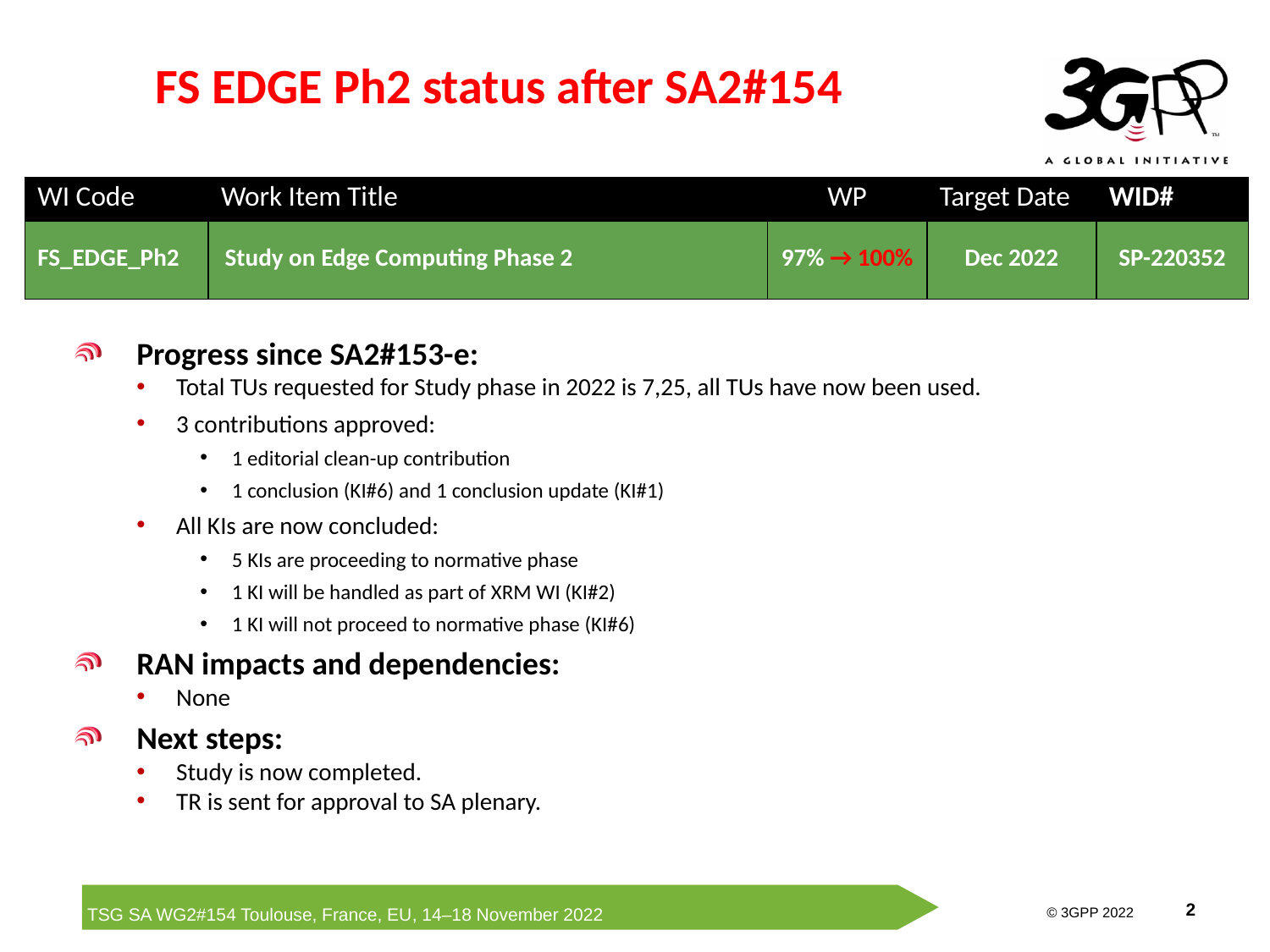

# FS EDGE Ph2 status after SA2#154
| WI Code | Work Item Title | WP | Target Date | WID# |
| --- | --- | --- | --- | --- |
| FS\_EDGE\_Ph2 | Study on Edge Computing Phase 2 | 97% → 100% | Dec 2022 | SP-220352 |
Progress since SA2#153-e:
Total TUs requested for Study phase in 2022 is 7,25, all TUs have now been used.
3 contributions approved:
1 editorial clean-up contribution
1 conclusion (KI#6) and 1 conclusion update (KI#1)
All KIs are now concluded:
5 KIs are proceeding to normative phase
1 KI will be handled as part of XRM WI (KI#2)
1 KI will not proceed to normative phase (KI#6)
RAN impacts and dependencies:
None
Next steps:
Study is now completed.
TR is sent for approval to SA plenary.